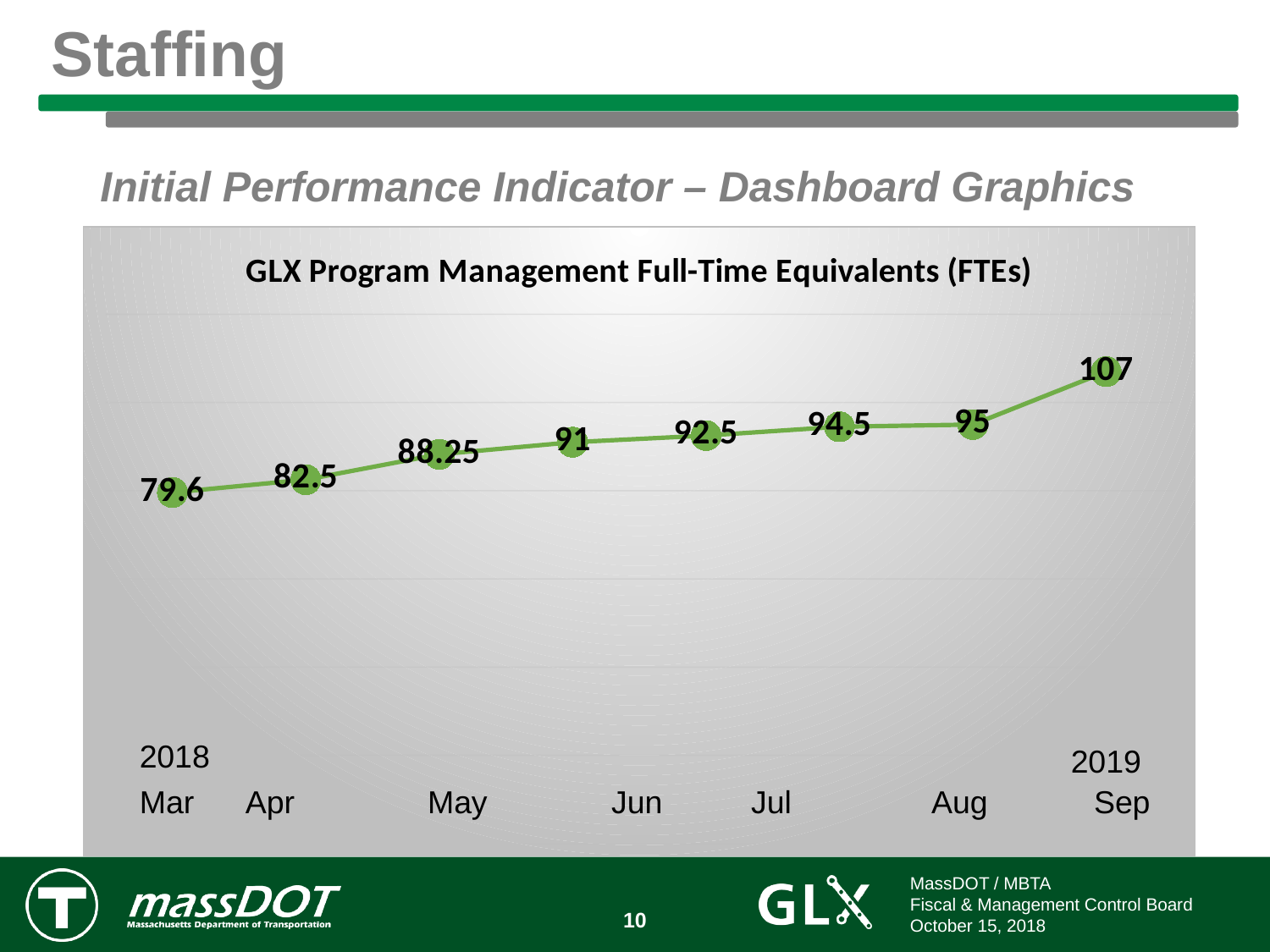

# Staffing

Initial Performance Indicator – Dashboard Graphics

### Chart: GLX Program Management Full-Time Equivalents (FTEs)

| Category |  |
|---|---|
| March  | 79.6 |
| April | 82.5 |
| May | 88.25 |
| June | 91.0 |
| July | 92.5 |
| August | 94.5 |
| September | 95.0 |
| march | 107.0 |
2018
2019
Mar      Apr               May              Jun          Jul                Aug            Sep
10